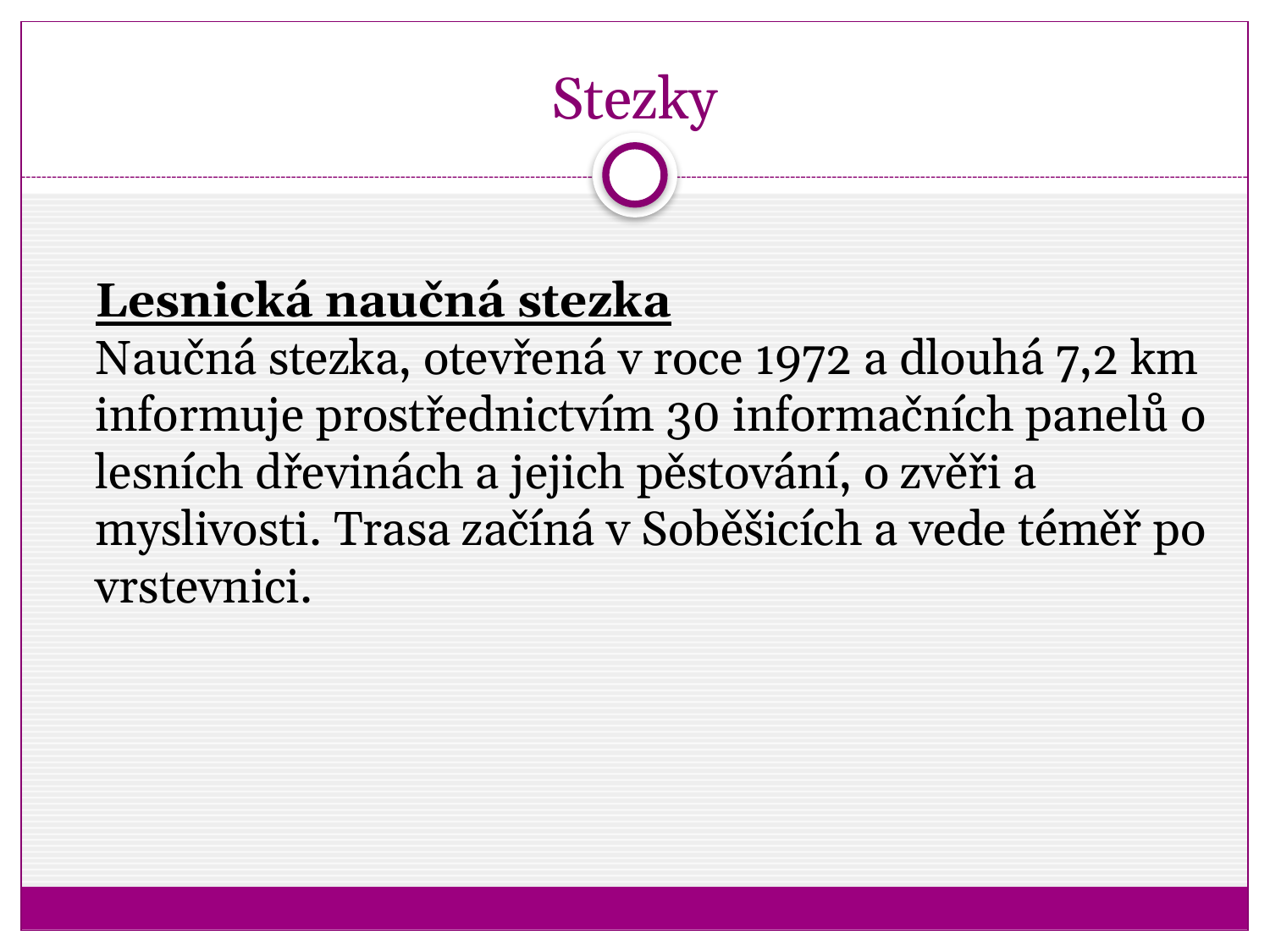

# Stezky
Lesnická naučná stezka
Naučná stezka, otevřená v roce 1972 a dlouhá 7,2 km informuje prostřednictvím 30 informačních panelů o lesních dřevinách a jejich pěstování, o zvěři a myslivosti. Trasa začíná v Soběšicích a vede téměř po vrstevnici.